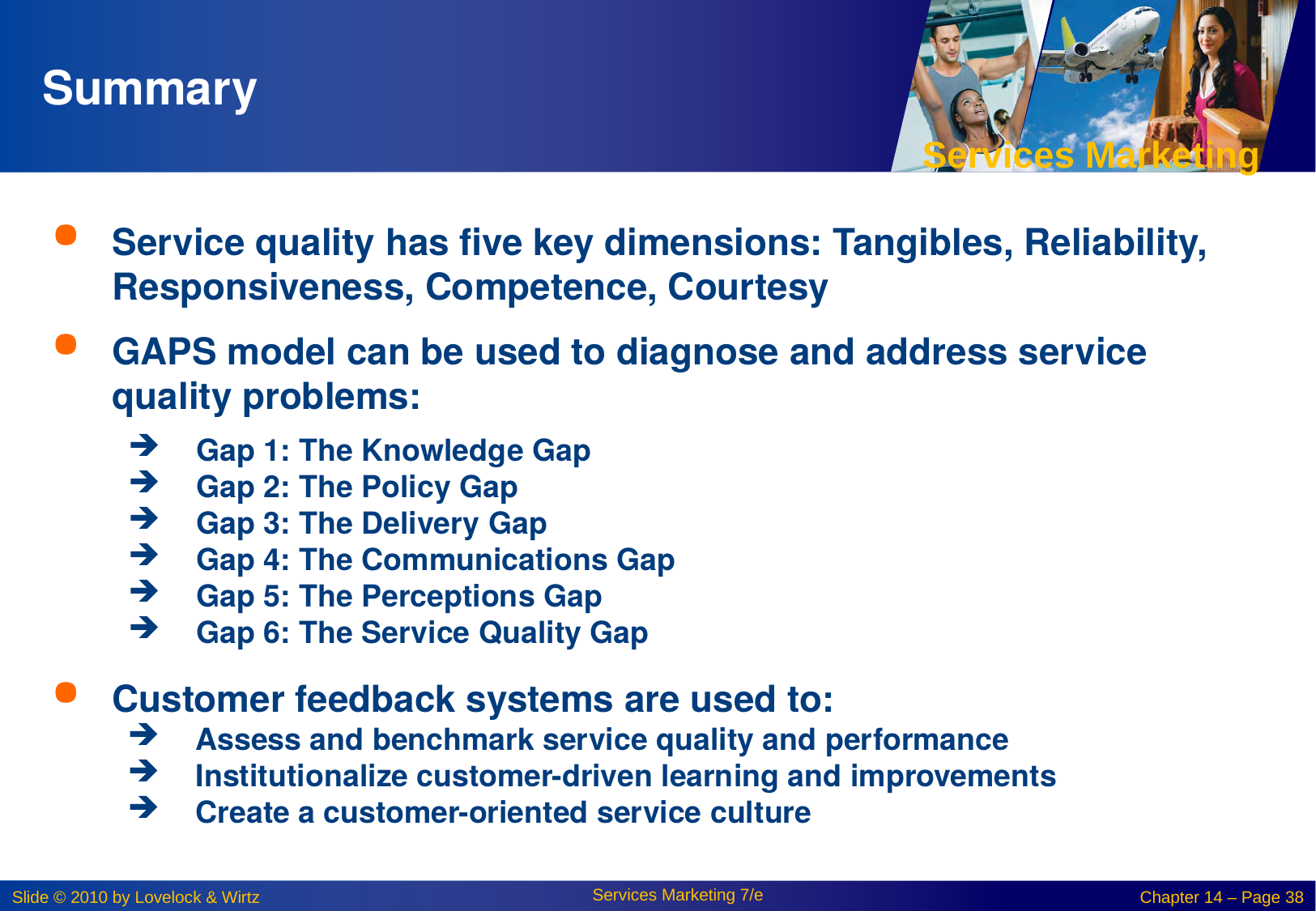

# Summary
Service quality has five key dimensions: Tangibles, Reliability, Responsiveness, Competence, Courtesy
GAPS model can be used to diagnose and address service quality problems:

Customer feedback systems are used to:
Assess and benchmark service quality and performance
Institutionalize customer-driven learning and improvements
Create a customer-oriented service culture

Gap 1: The Knowledge Gap
Gap 2: The Policy Gap
Gap 3: The Delivery Gap
Gap 4: The Communications Gap
Gap 5: The Perceptions Gap
Gap 6: The Service Quality Gap